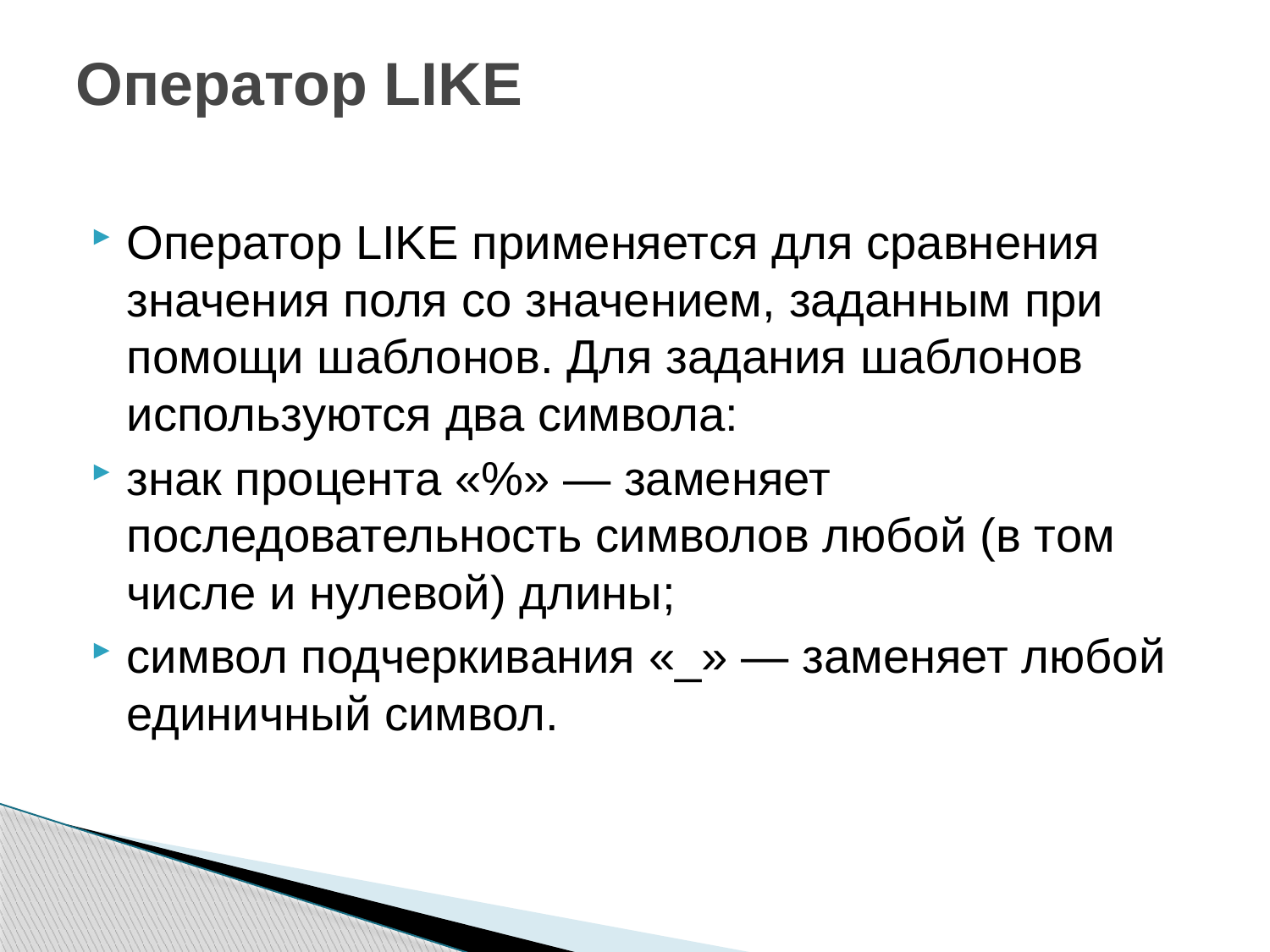

# Оператор LIKE
Оператор LIKE применяется для сравнения значения поля со значением, заданным при помощи шаблонов. Для задания шаблонов используются два символа:
знак процента «%» — заменяет последовательность символов любой (в том числе и нулевой) длины;
символ подчеркивания «_» — заменяет любой единичный символ.